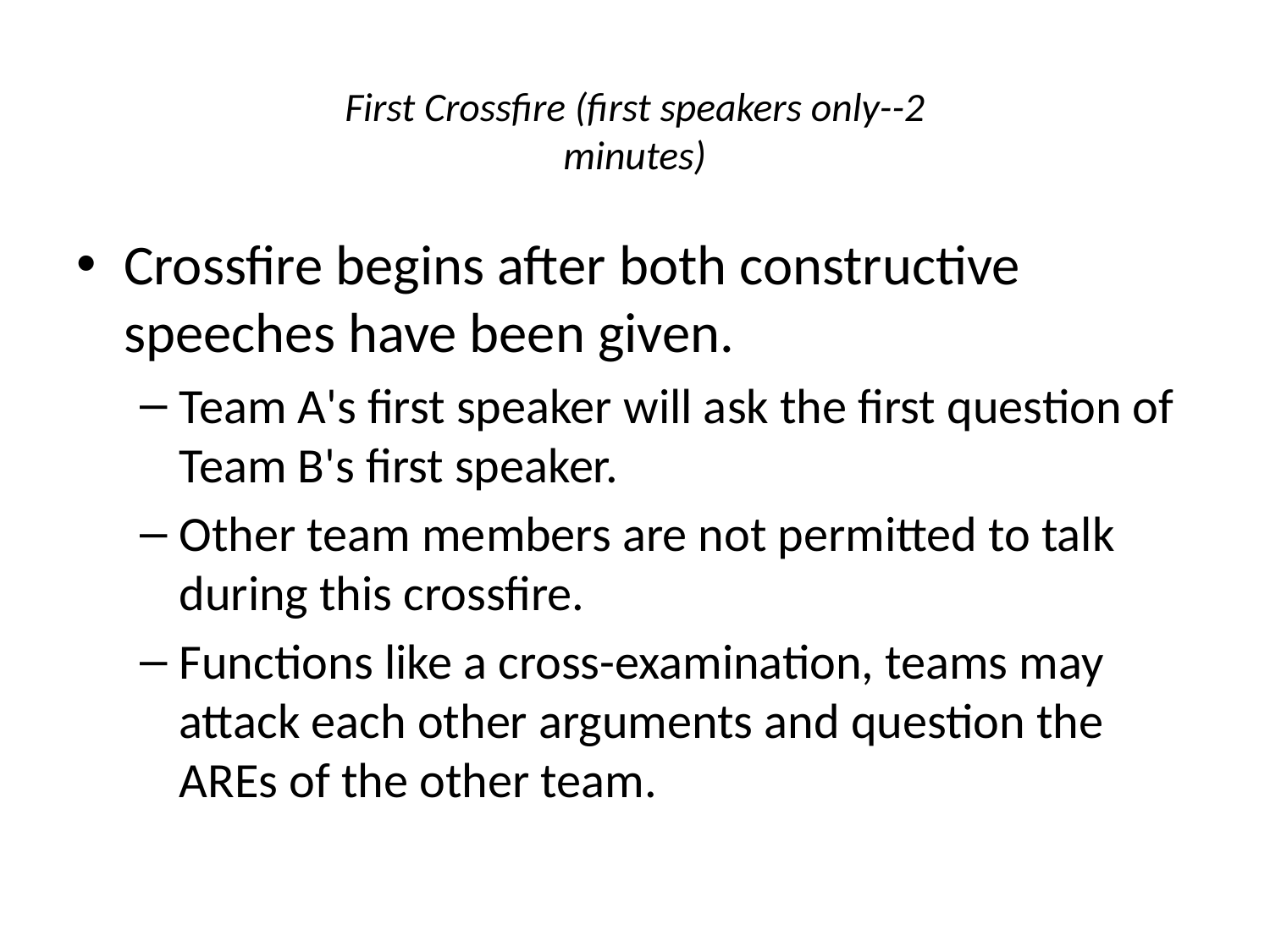

# First Crossfire (first speakers only--2 minutes)
Crossfire begins after both constructive speeches have been given.
Team A's first speaker will ask the first question of Team B's first speaker.
Other team members are not permitted to talk during this crossfire.
Functions like a cross-examination, teams may attack each other arguments and question the AREs of the other team.